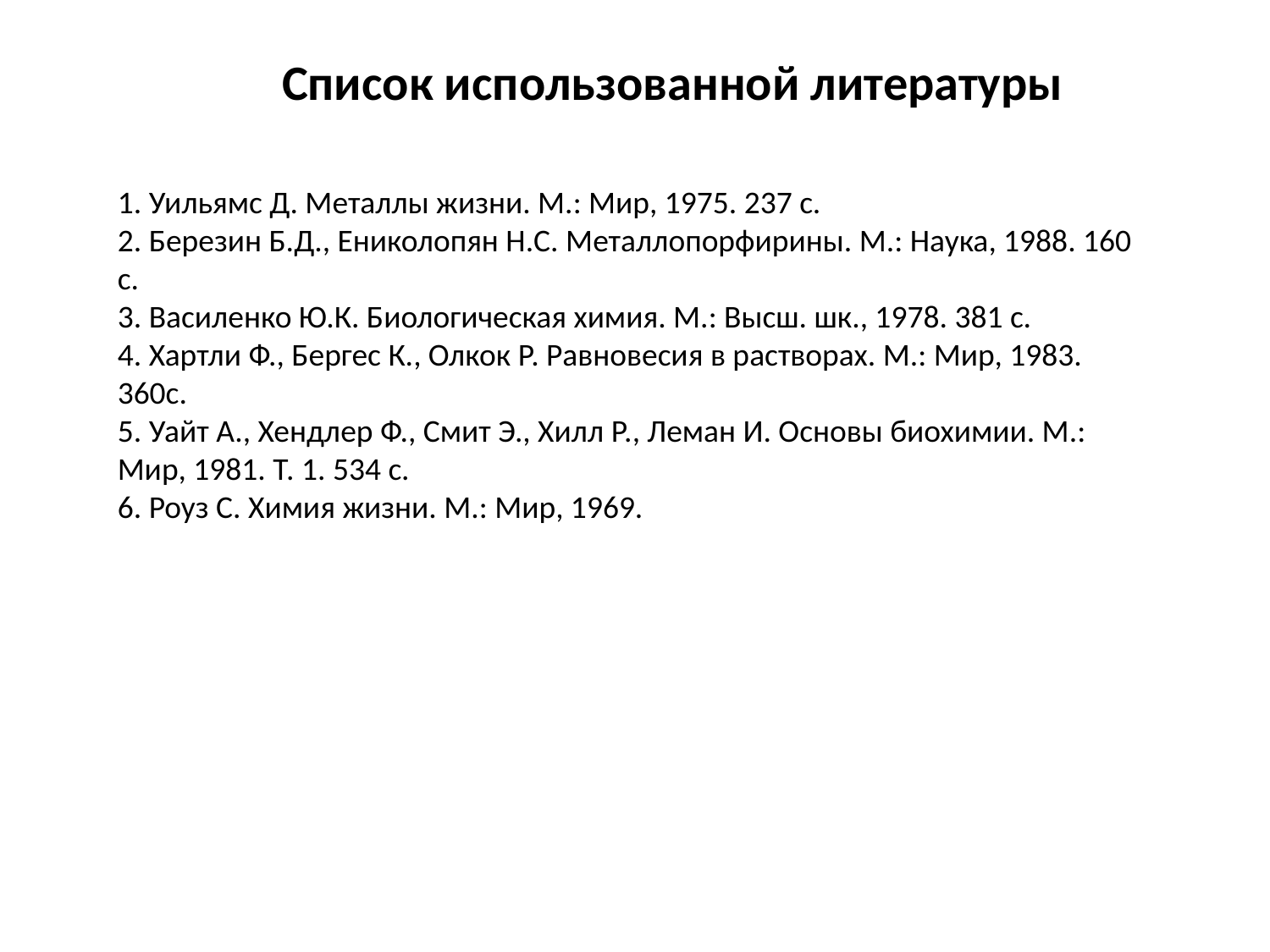

Список использованной литературы
1. Уильямс Д. Металлы жизни. М.: Мир, 1975. 237 с.
2. Березин Б.Д., Ениколопян Н.С. Металлопорфирины. М.: Наука, 1988. 160 с.
3. Василенко Ю.К. Биологическая химия. М.: Высш. шк., 1978. 381 с.
4. Хартли Ф., Бергес К., Олкок Р. Равновесия в растворах. М.: Мир, 1983. 360с.
5. Уайт А., Хендлер Ф., Смит Э., Хилл Р., Леман И. Основы биохимии. М.: Мир, 1981. Т. 1. 534 с.
6. Роуз С. Химия жизни. М.: Мир, 1969.